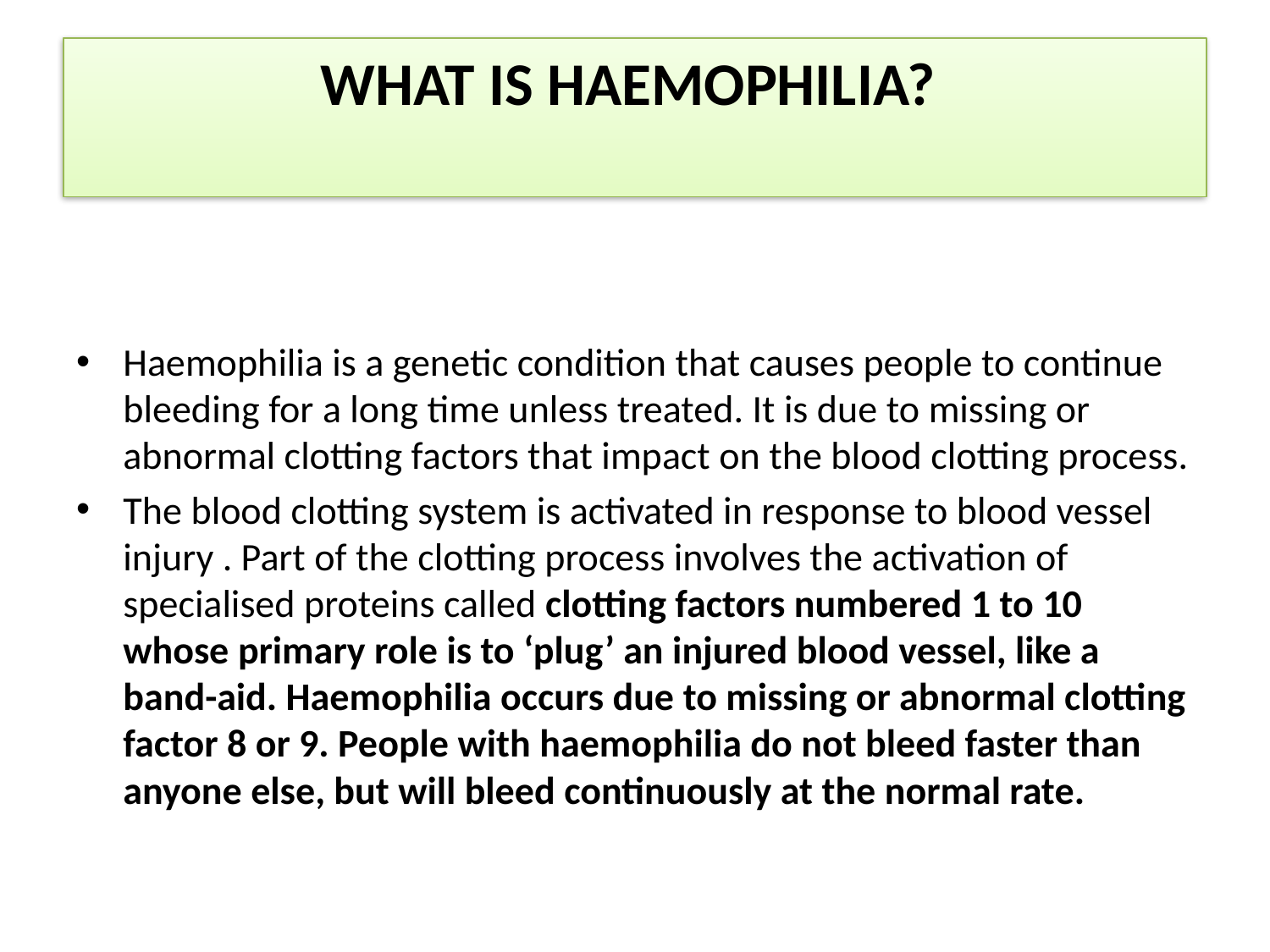

# WHAT IS HAEMOPHILIA?

Haemophilia is a genetic condition that causes people to continue bleeding for a long time unless treated. It is due to missing or abnormal clotting factors that impact on the blood clotting process.
The blood clotting system is activated in response to blood vessel injury . Part of the clotting process involves the activation of specialised proteins called clotting factors numbered 1 to 10 whose primary role is to ‘plug’ an injured blood vessel, like a band-aid. Haemophilia occurs due to missing or abnormal clotting factor 8 or 9. People with haemophilia do not bleed faster than anyone else, but will bleed continuously at the normal rate.